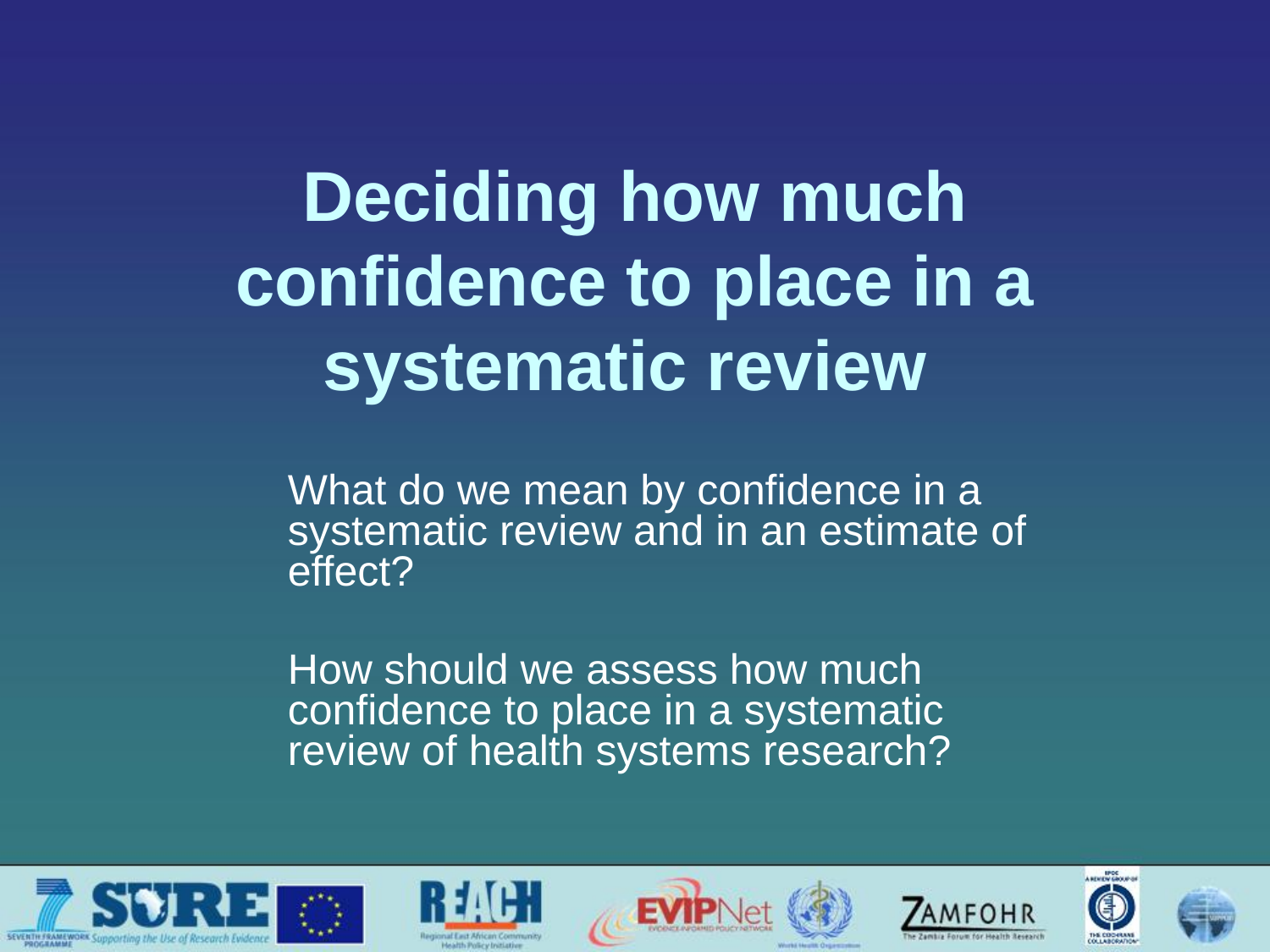

# Deciding how much confidence to place in a systematic review
	What do we mean by confidence in a systematic review and in an estimate of effect?

	How should we assess how much confidence to place in a systematic review of health systems research?